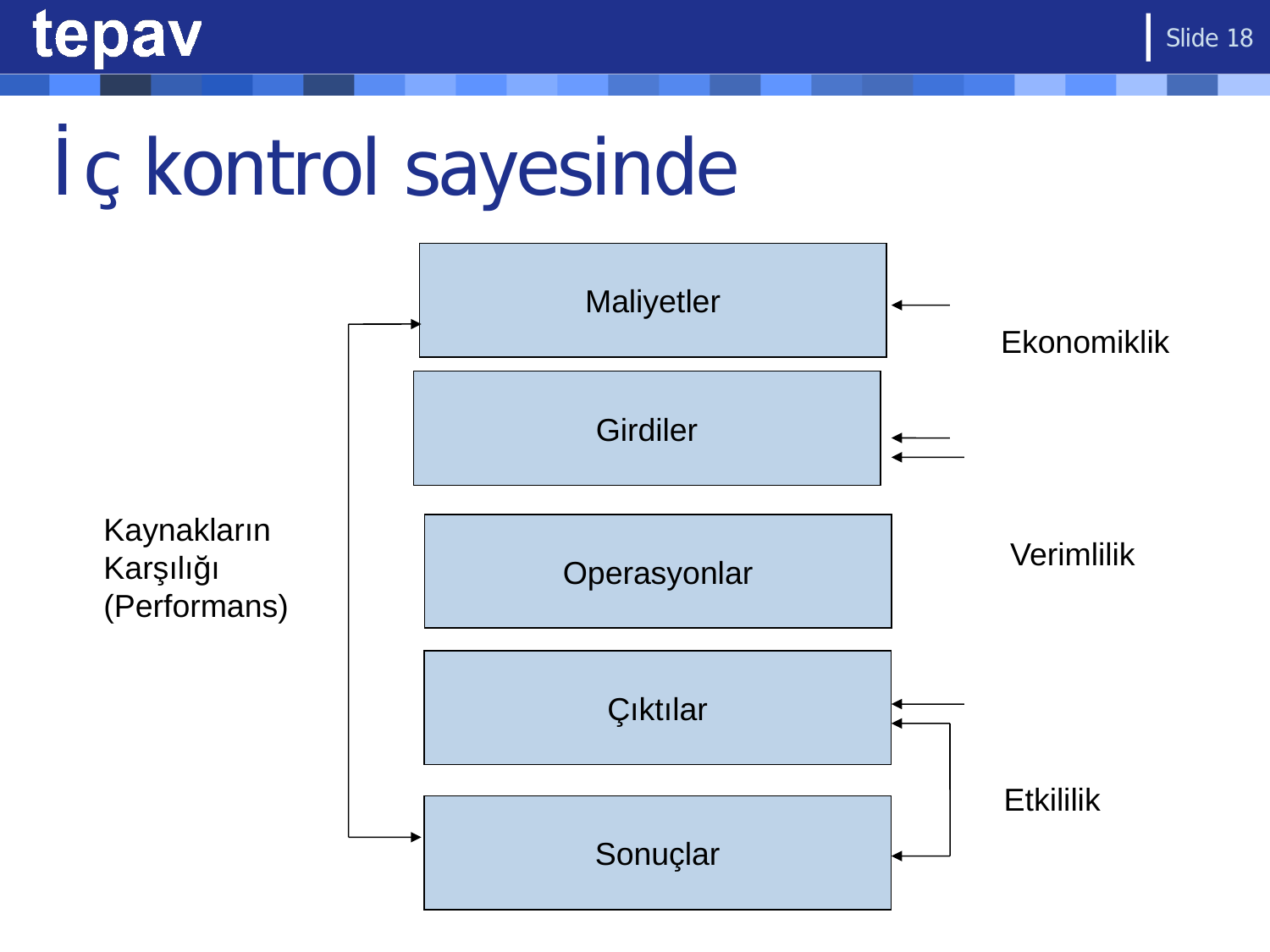

Slide 18
# İç kontrol sayesinde
Maliyetler

Ekonomiklik

Girdiler

Kaynakların
Karşılığı
(Performans)
Operasyonlar
Verimlilik
Çıktılar

Etkililik

Sonuçlar